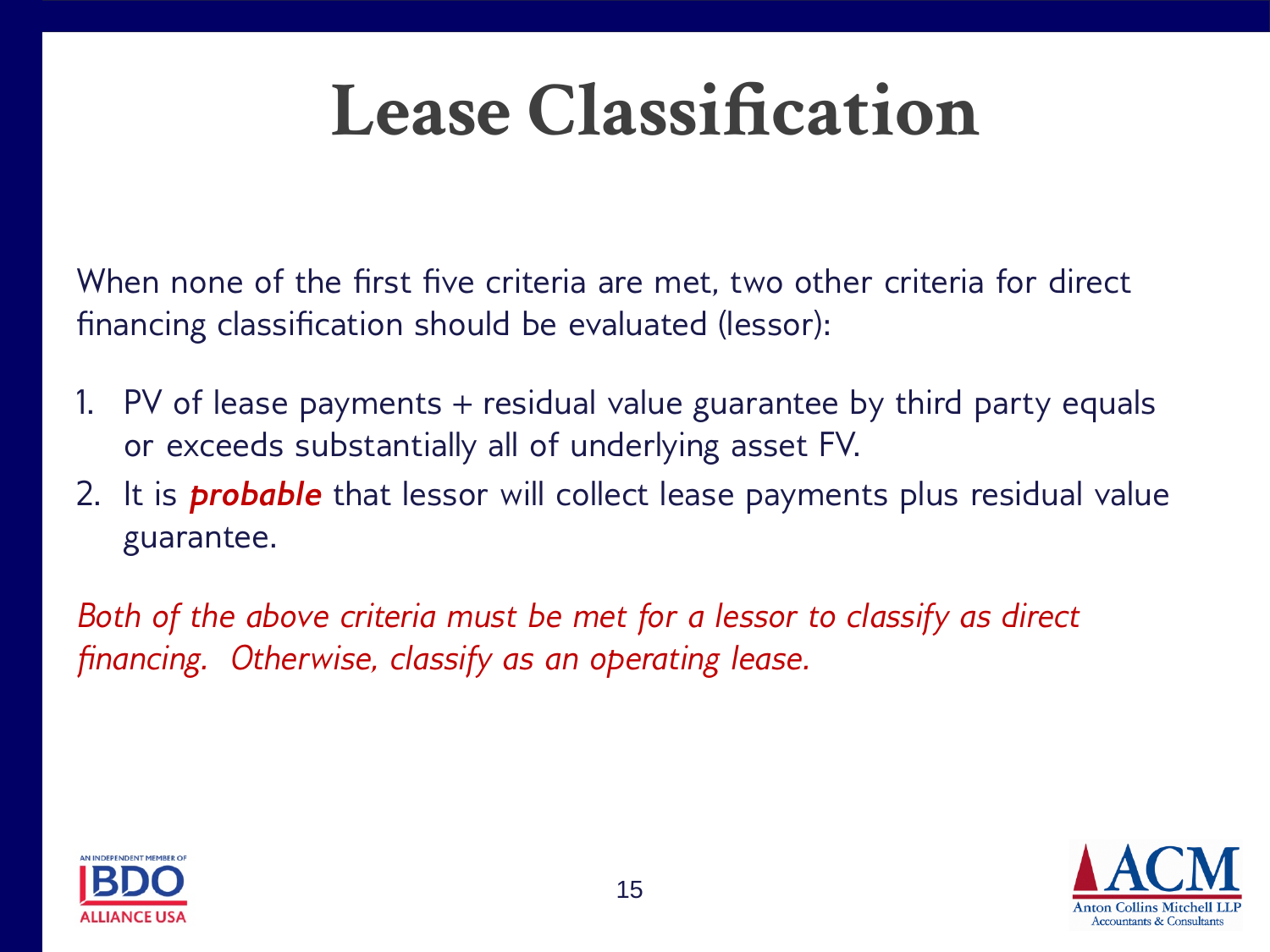

# Lease Classification

When none of the first five criteria are met, two other criteria for direct financing classification should be evaluated (lessor):

PV of lease payments + residual value guarantee by third party equals or exceeds substantially all of underlying asset FV.
It is probable that lessor will collect lease payments plus residual value guarantee.

Both of the above criteria must be met for a lessor to classify as direct financing.  Otherwise, classify as an operating lease.

15